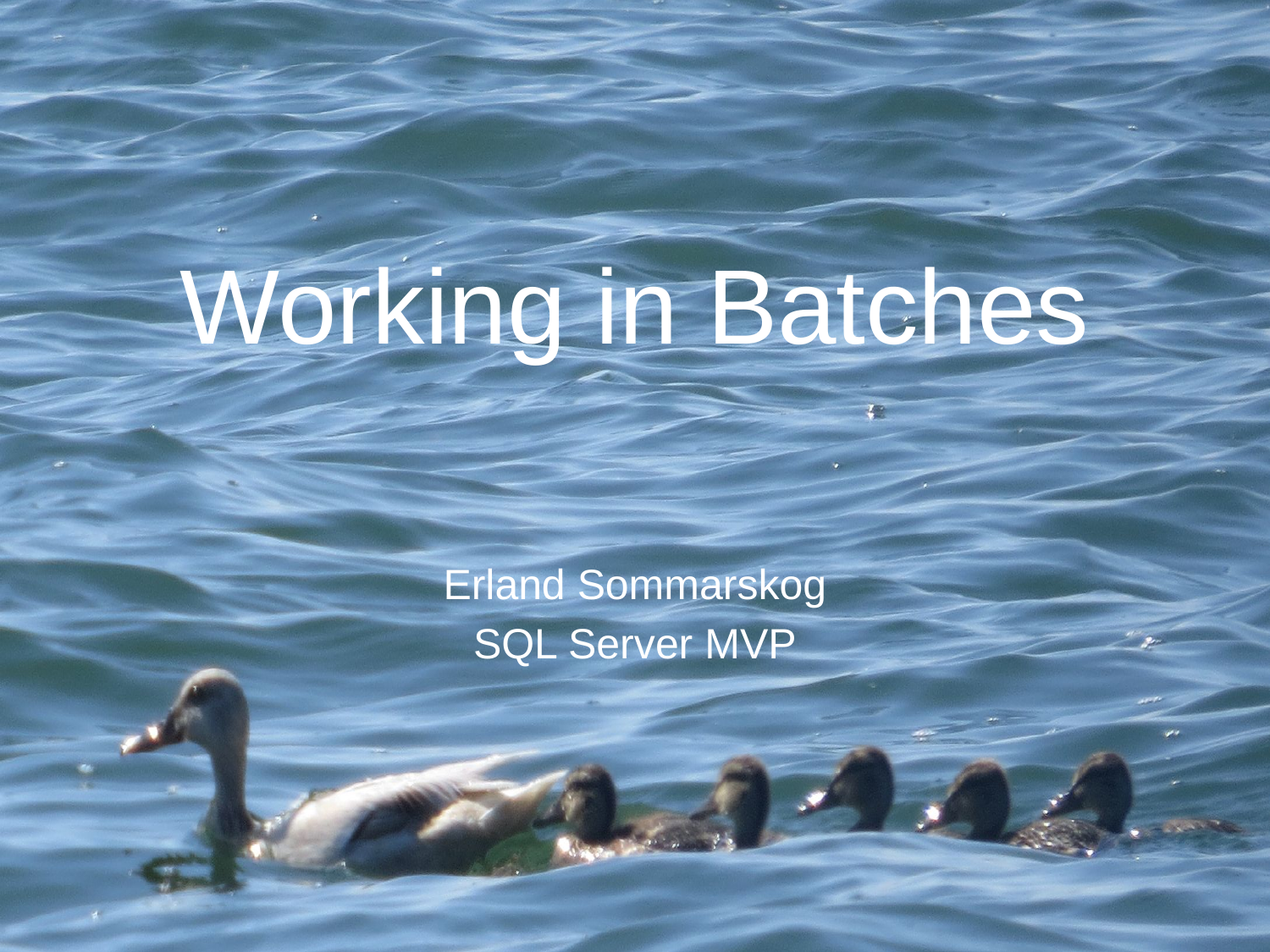

# Working in Batches
Erland Sommarskog
SQL Server MVP